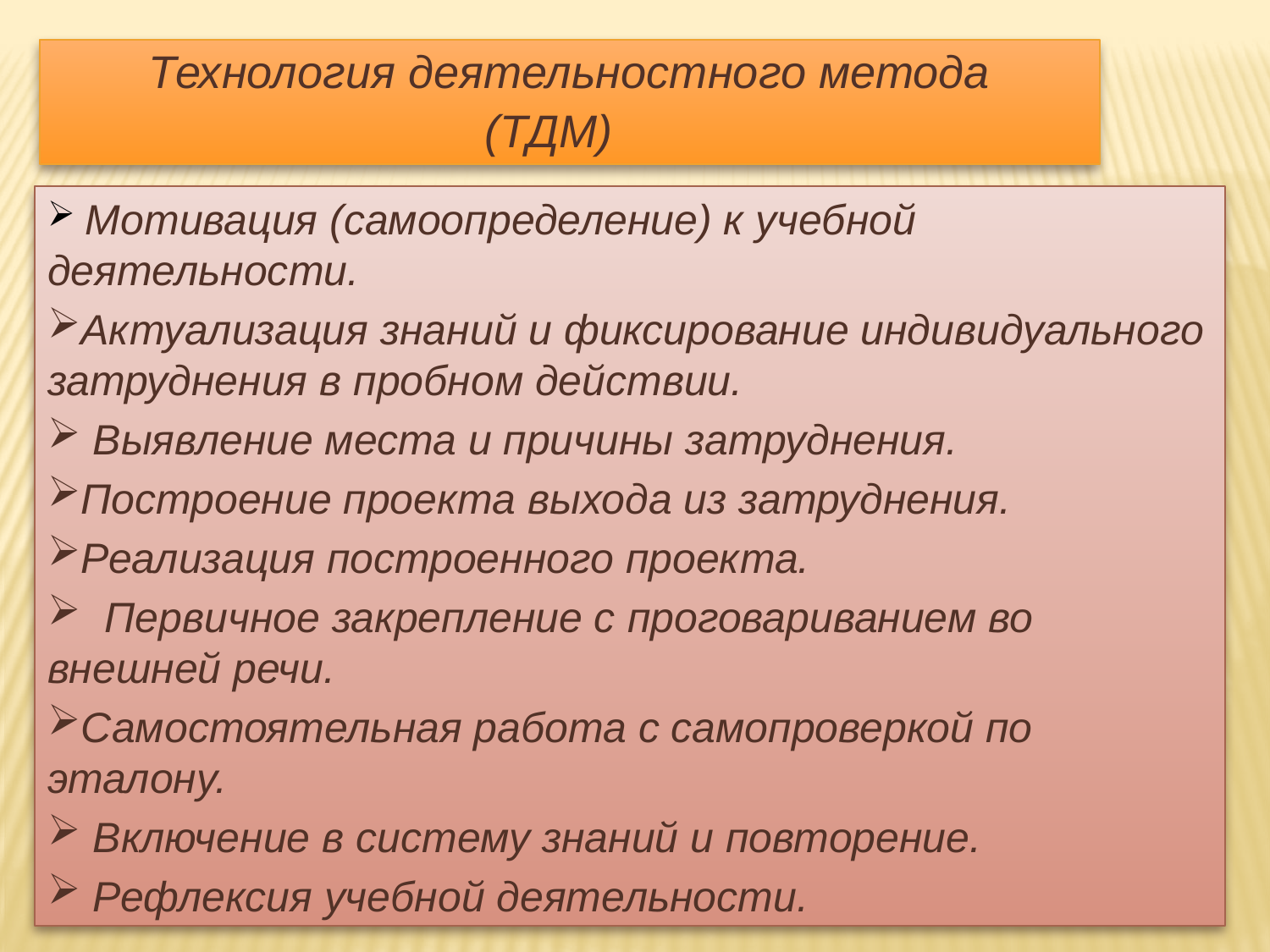

Технология деятельностного метода
(ТДМ)
 Мотивация (самоопределение) к учебной деятельности.
Актуализация знаний и фиксирование индивидуального затруднения в пробном действии.
 Выявление места и причины затруднения.
Построение проекта выхода из затруднения.
Реализация построенного проекта.
  Первичное закрепление с проговариванием во внешней речи.
Самостоятельная работа с самопроверкой по эталону.
 Включение в систему знаний и повторение.
 Рефлексия учебной деятельности.